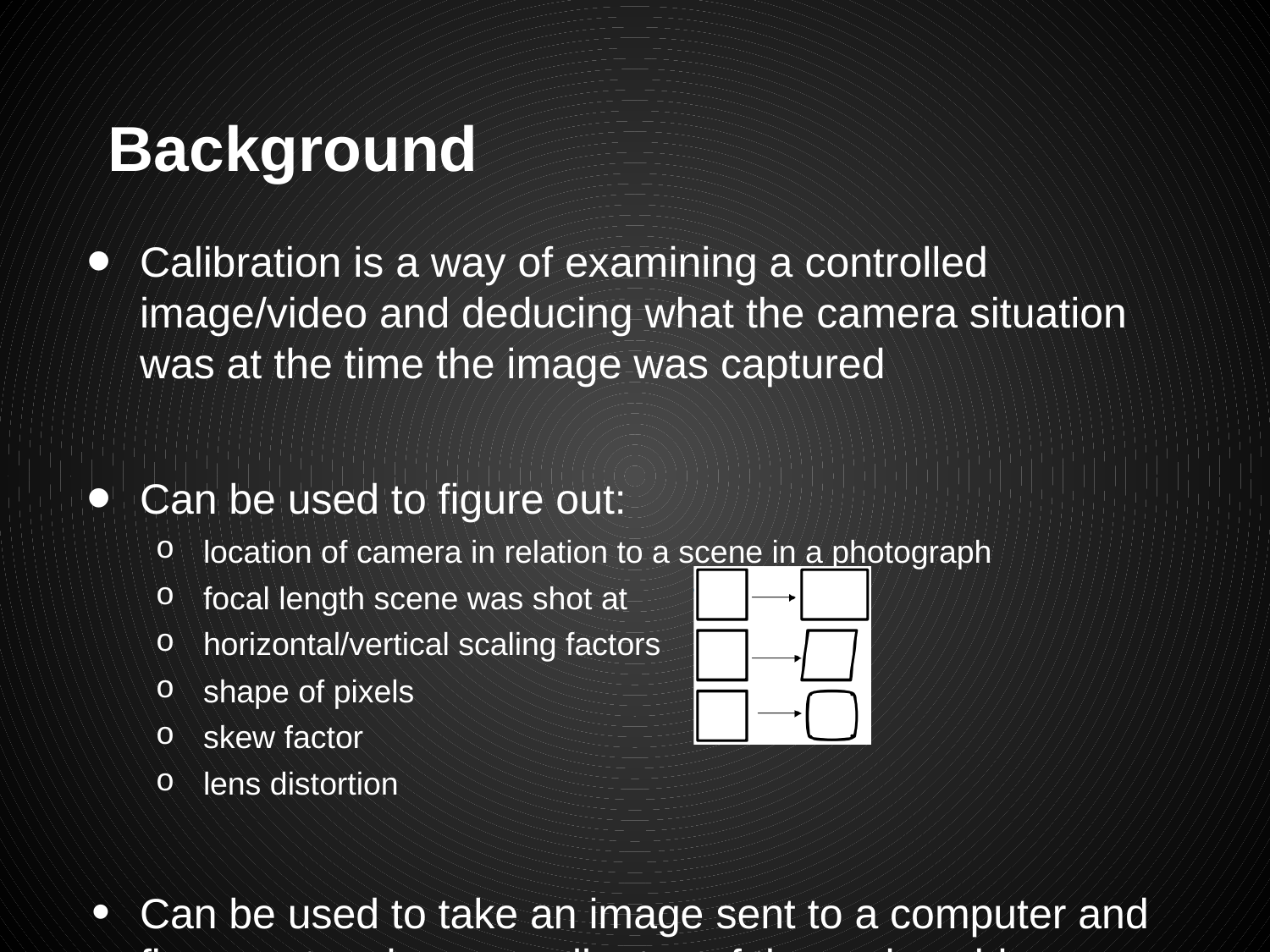

# Background
Calibration is a way of examining a controlled image/video and deducing what the camera situation was at the time the image was captured

Can be used to figure out:
location of camera in relation to a scene in a photograph
focal length scene was shot at
horizontal/vertical scaling factors
shape of pixels
skew factor
lens distortion

Can be used to take an image sent to a computer and figure out various coordinates of the real world